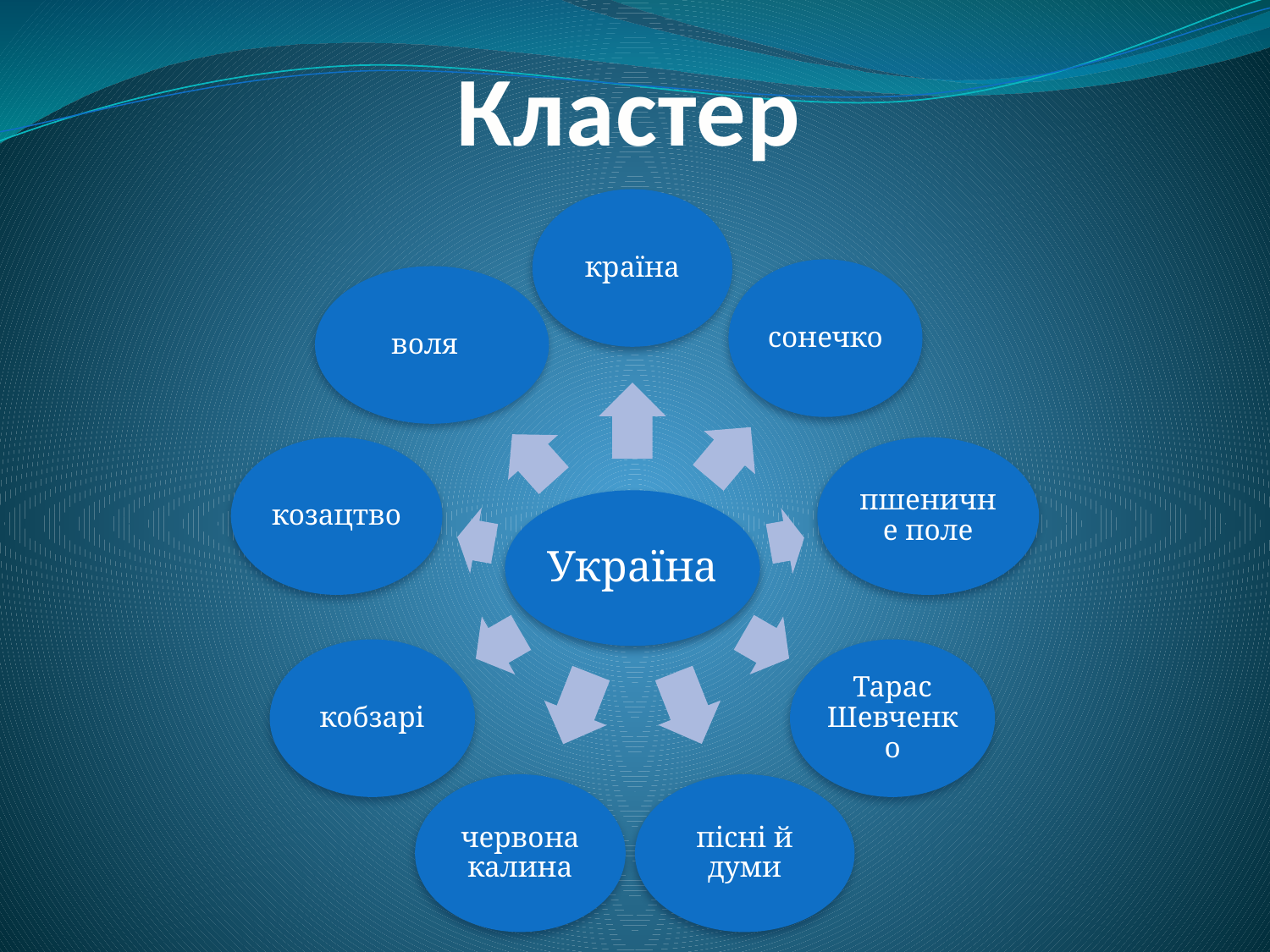

# Кластер
Україна

країна

сонечко

пшеничне поле

Тарас Шевченко

пісні й думи

червона калина

кобзарі

козацтво

воля